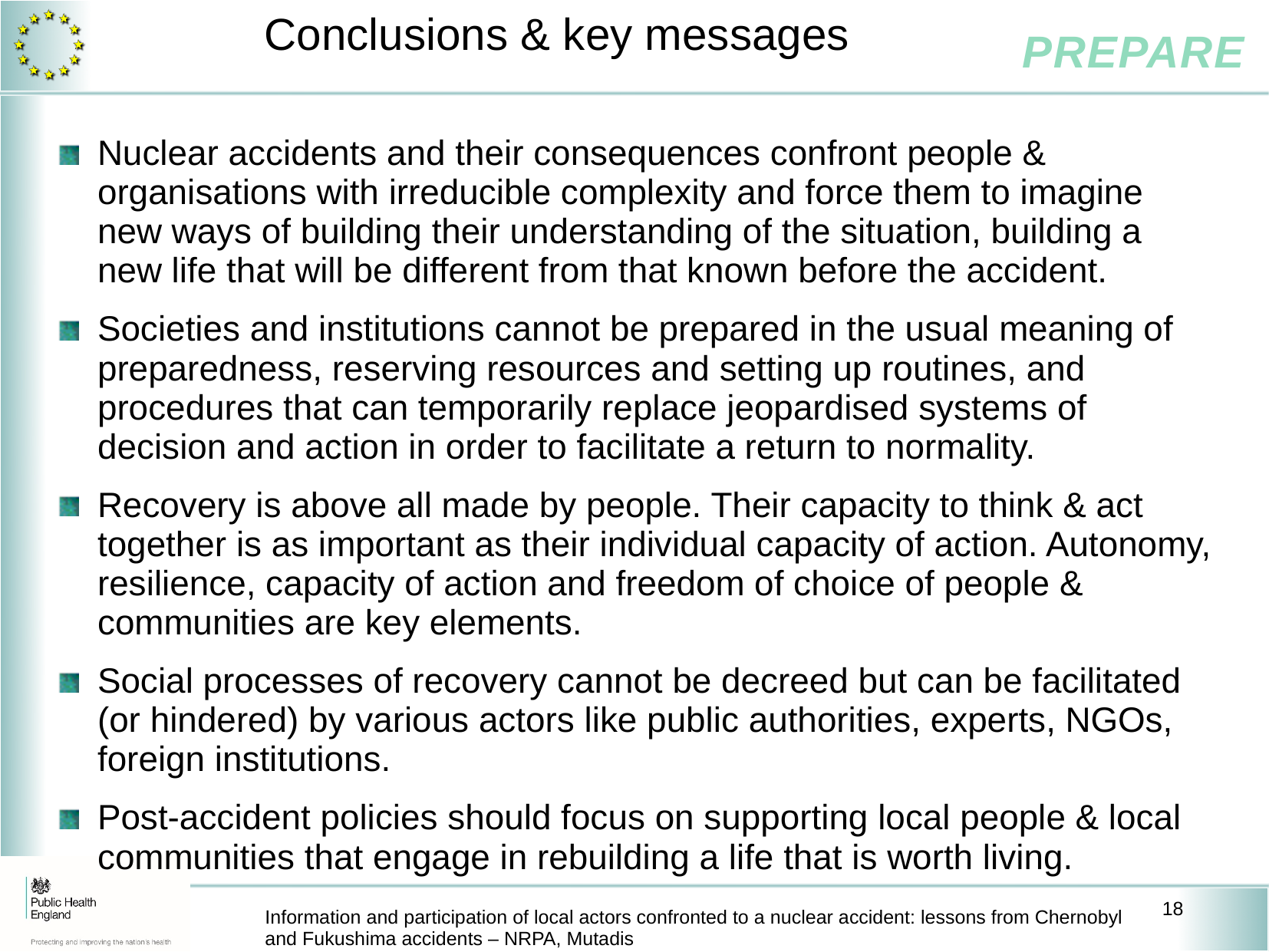

Conclusions & key messages
Nuclear accidents and their consequences confront people & organisations with irreducible complexity and force them to imagine new ways of building their understanding of the situation, building a new life that will be different from that known before the accident.
Societies and institutions cannot be prepared in the usual meaning of preparedness, reserving resources and setting up routines, and procedures that can temporarily replace jeopardised systems of decision and action in order to facilitate a return to normality.
Recovery is above all made by people. Their capacity to think & act together is as important as their individual capacity of action. Autonomy, resilience, capacity of action and freedom of choice of people & communities are key elements.
Social processes of recovery cannot be decreed but can be facilitated (or hindered) by various actors like public authorities, experts, NGOs, foreign institutions.
Post-accident policies should focus on supporting local people & local communities that engage in rebuilding a life that is worth living.